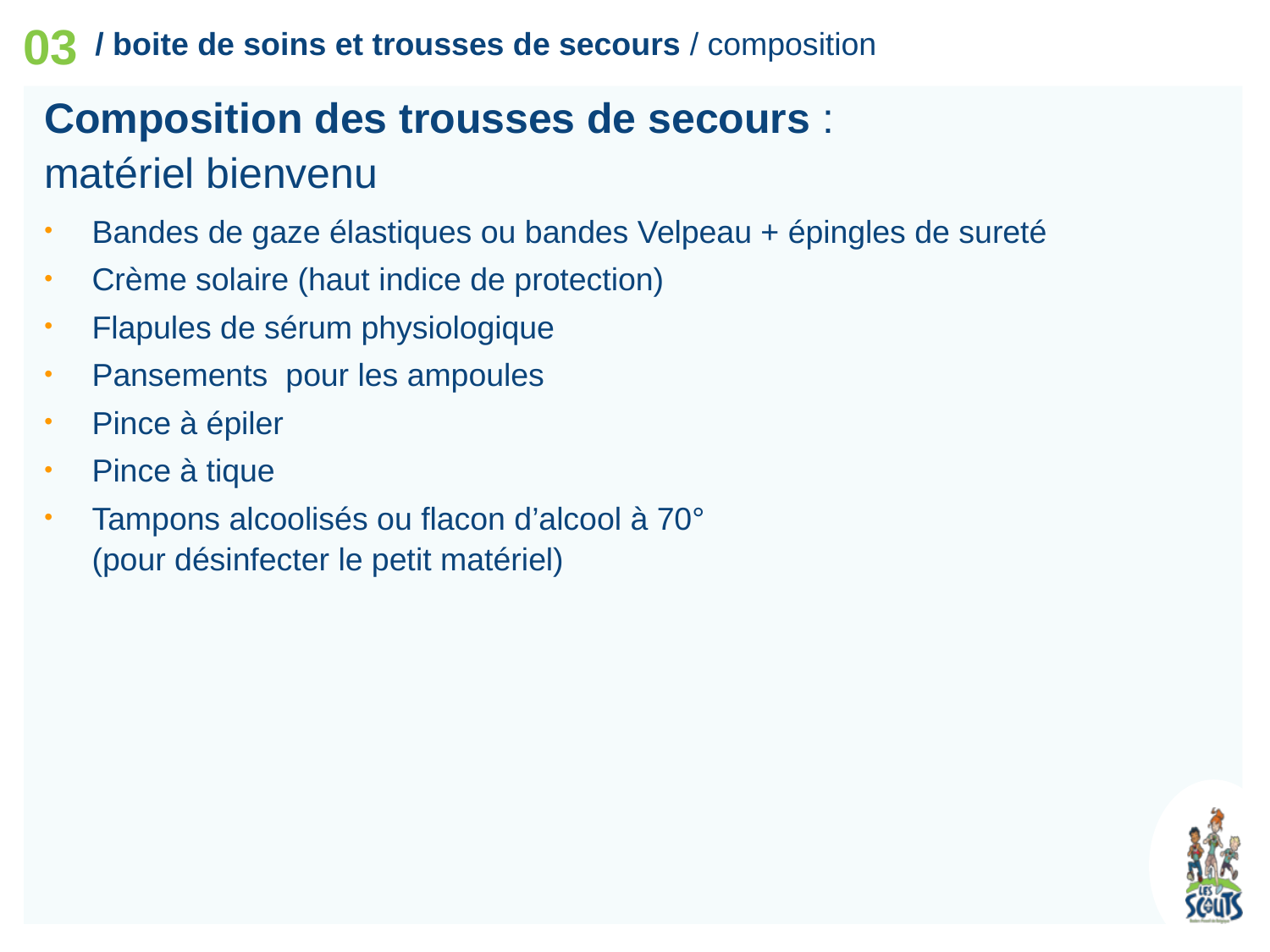

03
/ boite de soins et trousses de secours / composition
Composition des trousses de secours :
matériel bienvenu
Bandes de gaze élastiques ou bandes Velpeau + épingles de sureté
Crème solaire (haut indice de protection)
Flapules de sérum physiologique
Pansements  pour les ampoules
Pince à épiler
Pince à tique
Tampons alcoolisés ou flacon d’alcool à 70°
(pour désinfecter le petit matériel)